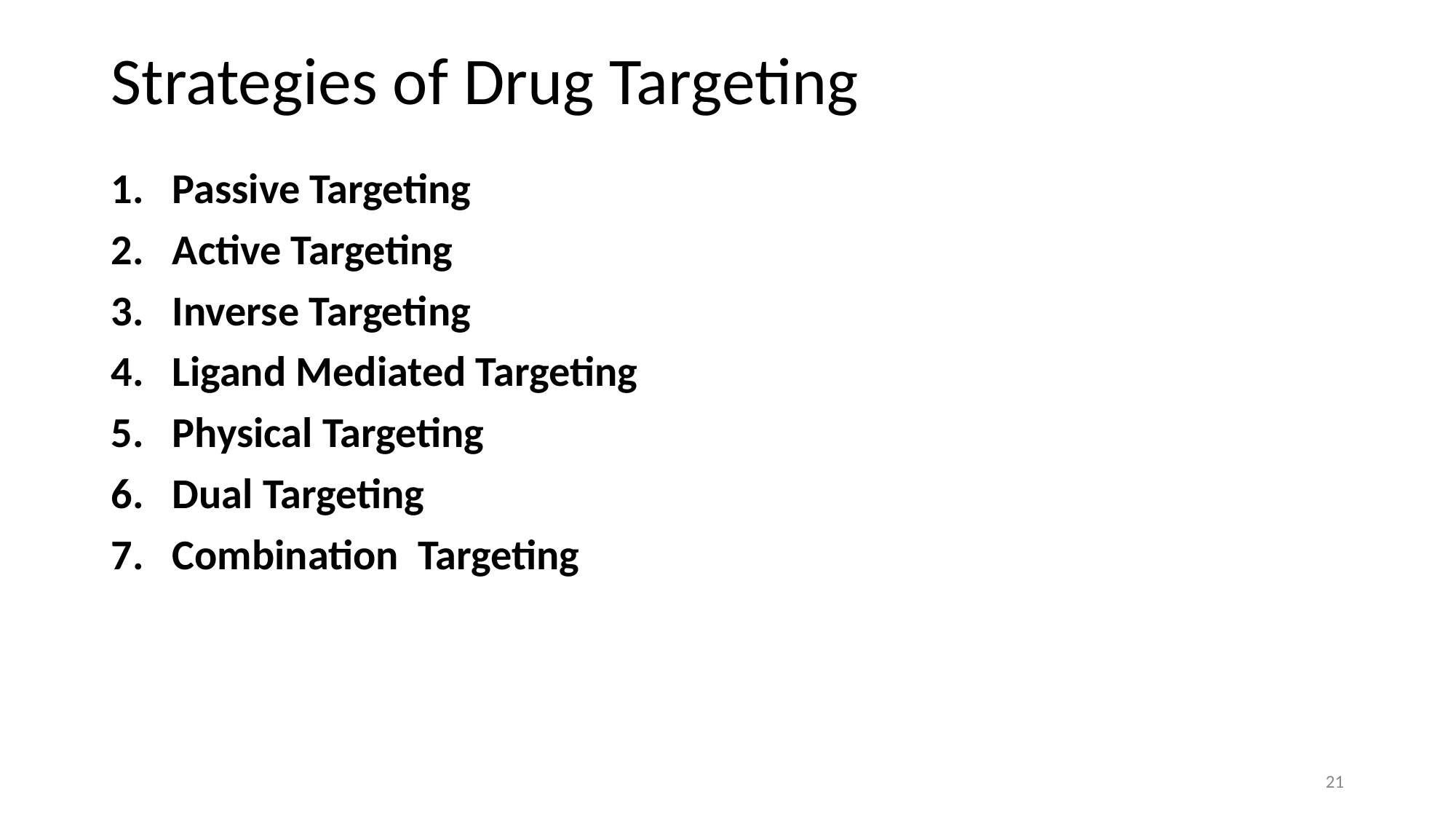

# Strategies of Drug Targeting
Passive Targeting
Active Targeting
Inverse Targeting
Ligand Mediated Targeting
Physical Targeting
Dual Targeting
Combination  Targeting
21